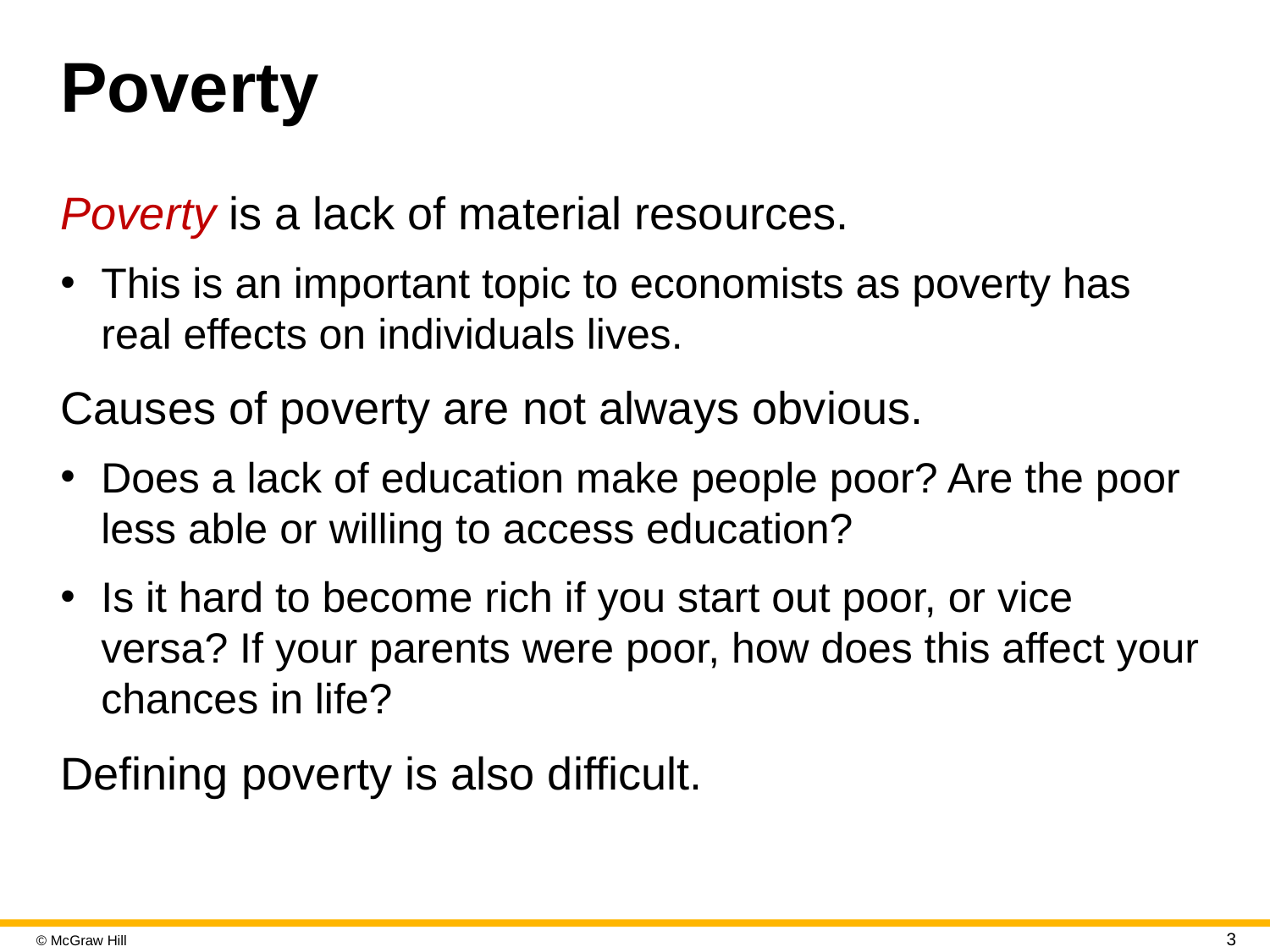

# Poverty
Poverty is a lack of material resources.
This is an important topic to economists as poverty has real effects on individuals lives.
Causes of poverty are not always obvious.
Does a lack of education make people poor? Are the poor less able or willing to access education?
Is it hard to become rich if you start out poor, or vice versa? If your parents were poor, how does this affect your chances in life?
Defining poverty is also difficult.